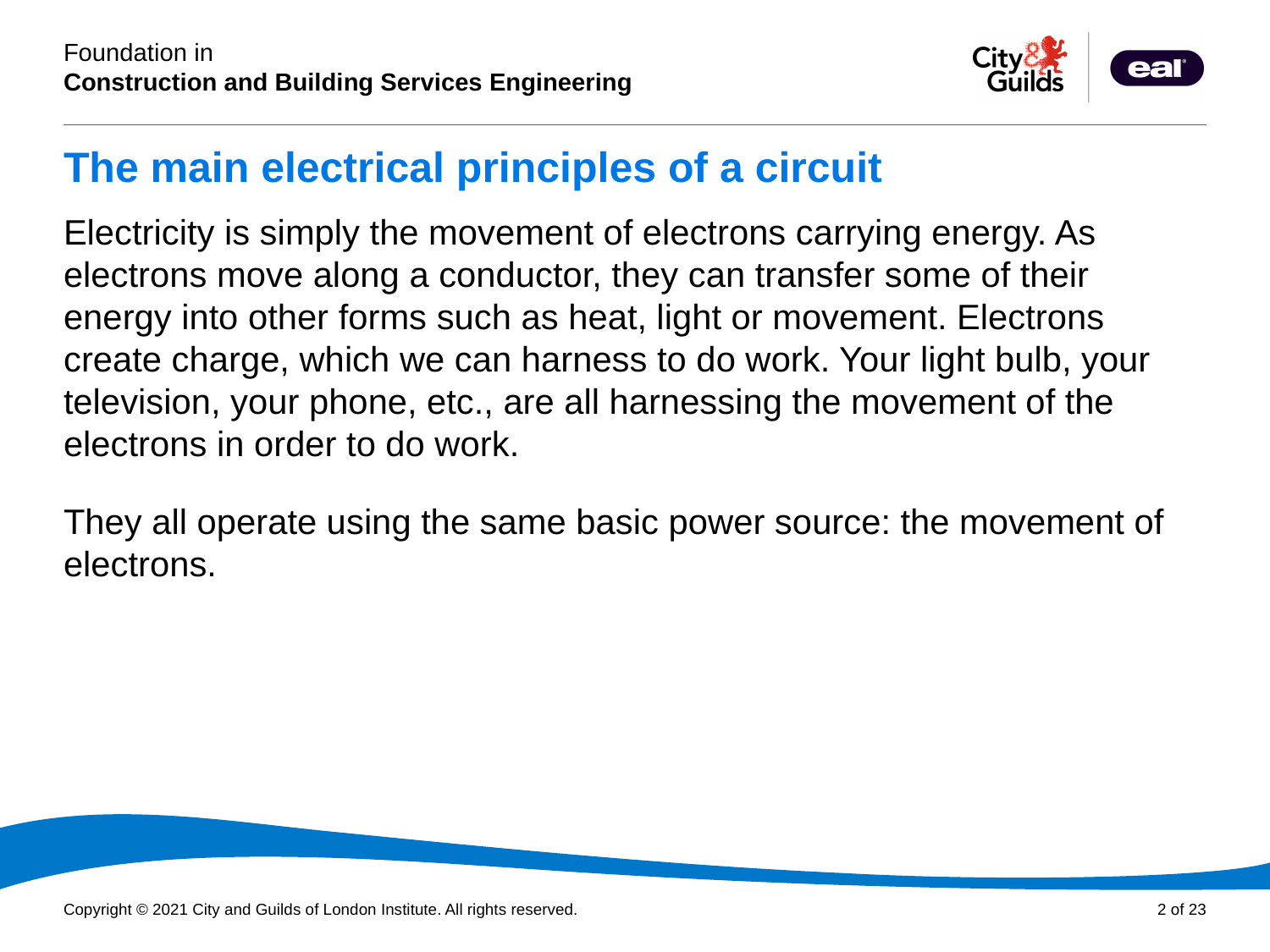

# The main electrical principles of a circuit
Electricity is simply the movement of electrons carrying energy. As electrons move along a conductor, they can transfer some of their energy into other forms such as heat, light or movement. Electrons create charge, which we can harness to do work. Your light bulb, your television, your phone, etc., are all harnessing the movement of the electrons in order to do work.
They all operate using the same basic power source: the movement of electrons.